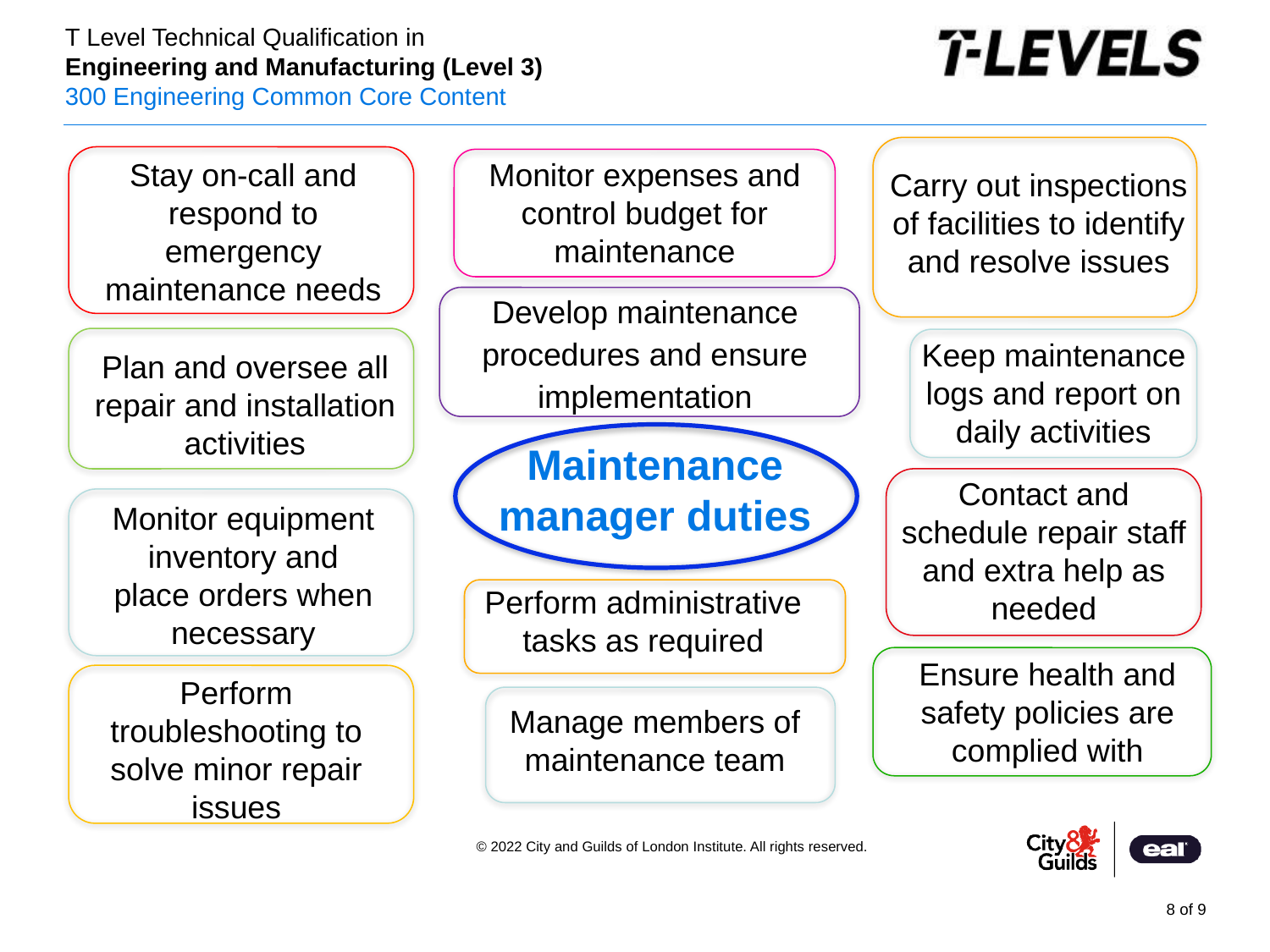

Stay on-call and respond to emergency maintenance needs
Monitor expenses and control budget for maintenance

Carry out inspections of facilities to identify and resolve issues

Develop maintenance procedures and ensure implementation

Keep maintenance logs and report on daily activities

Plan and oversee all repair and installation activities

# Maintenance manager duties
Contact and schedule repair staff and extra help as needed

Monitor equipment inventory and place orders when necessary
Perform administrative tasks as required

Ensure health and safety policies are complied with

Perform troubleshooting to solve minor repair issues

Manage members of maintenance team